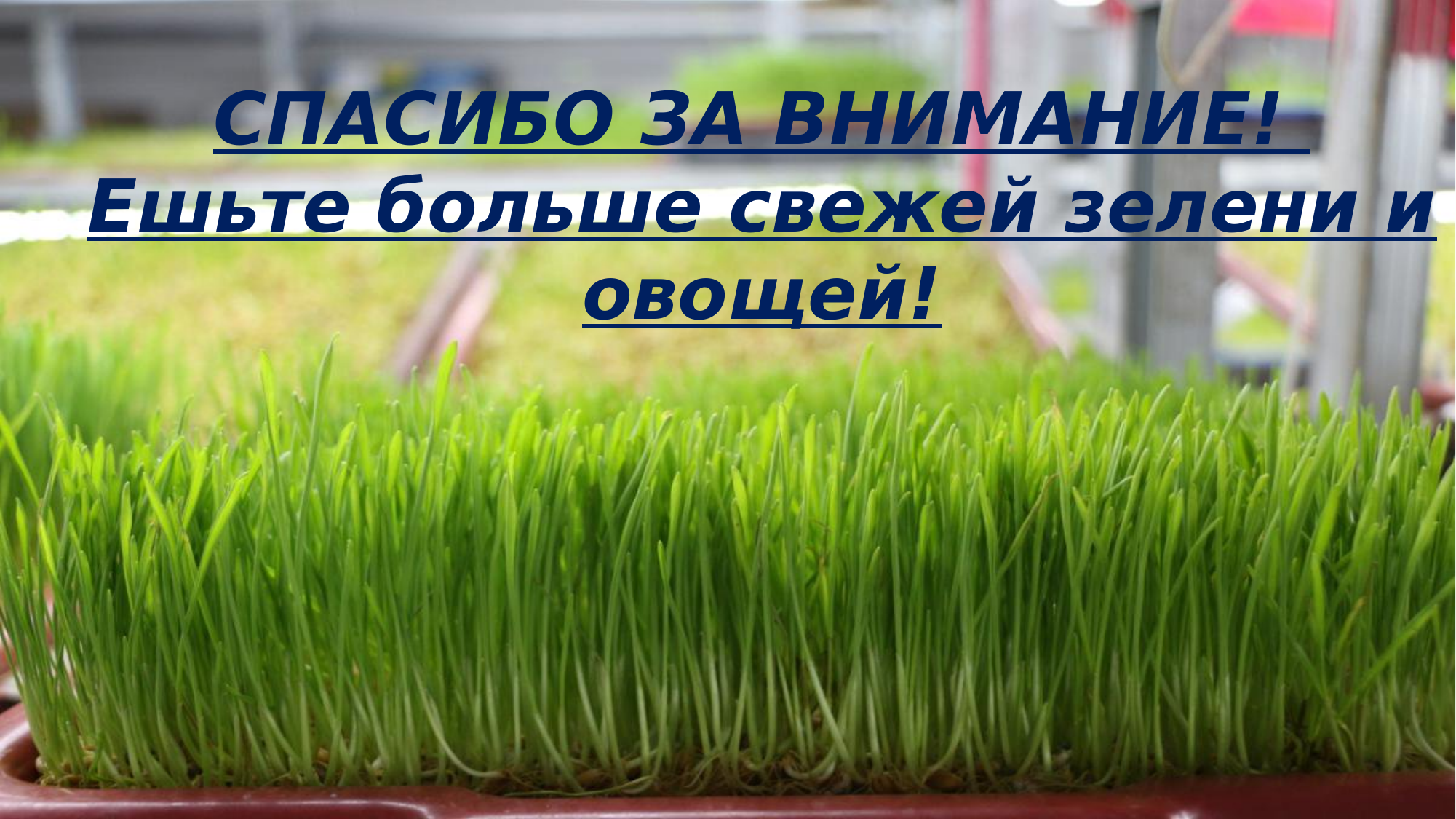

СПАСИБО ЗА ВНИМАНИЕ!
Ешьте больше свежей зелени и овощей!